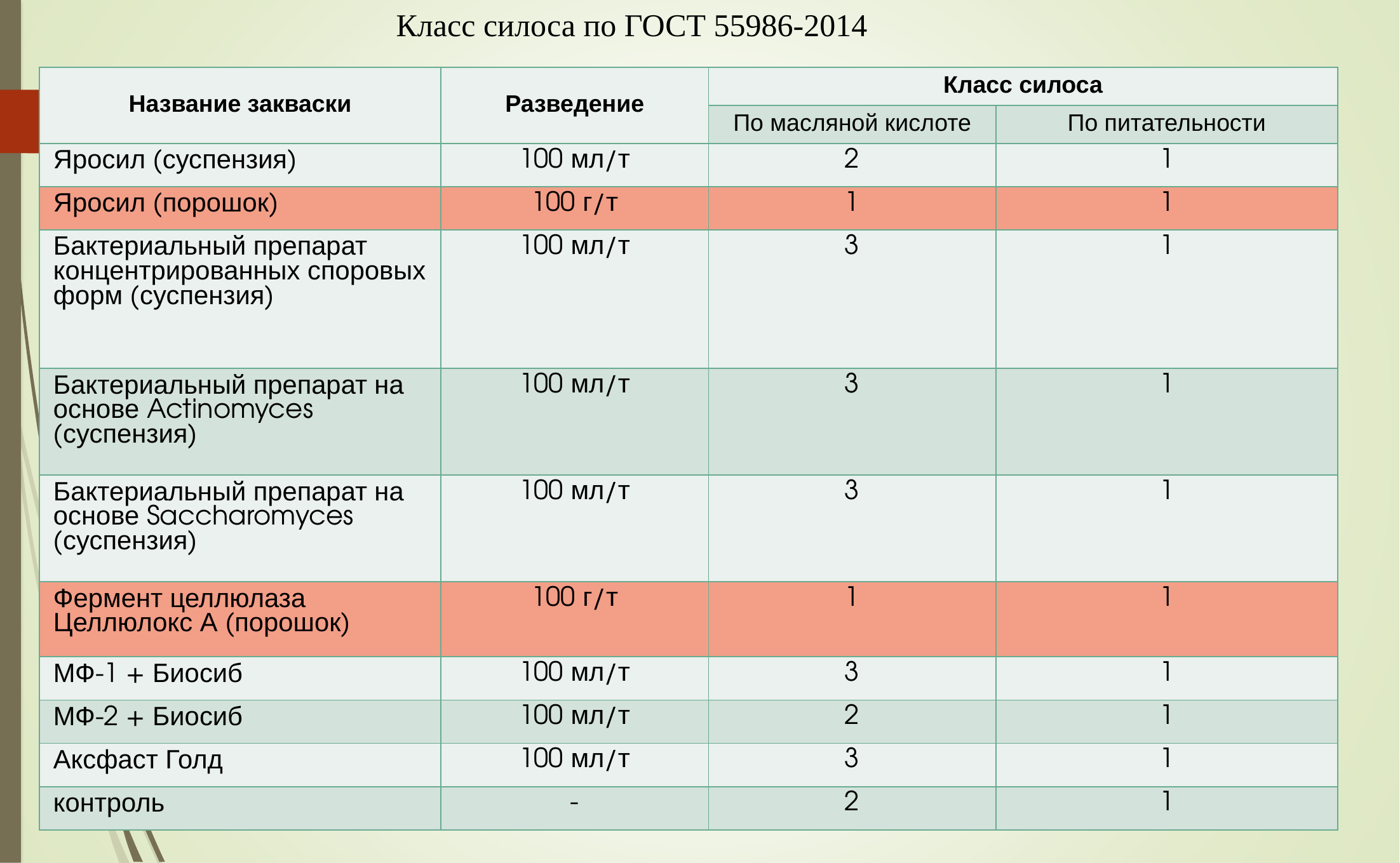

Класс силоса по ГОСТ 55986-2014
| Название закваски | Разведение | Класс силоса |  |
| --- | --- | --- | --- |
|  |  | По масляной кислоте | По питательности |
| Яросил (суспензия) | 100 мл/т | 2 | 1 |
| Яросил (порошок) | 100 г/т | 1 | 1 |
| Бактериальный препарат концентрированных споровых форм (суспензия) | 100 мл/т | 3 | 1 |
| Бактериальный препарат на основе Actinomyces (суспензия) | 100 мл/т | 3 | 1 |
| Бактериальный препарат на основе Saccharomyces (суспензия) | 100 мл/т | 3 | 1 |
| Фермент целлюлаза Целлюлокс А (порошок) | 100 г/т | 1 | 1 |
| МФ-1 + Биосиб | 100 мл/т | 3 | 1 |
| МФ-2 + Биосиб | 100 мл/т | 2 | 1 |
| Аксфаст Голд | 100 мл/т | 3 | 1 |
| контроль | - | 2 | 1 |